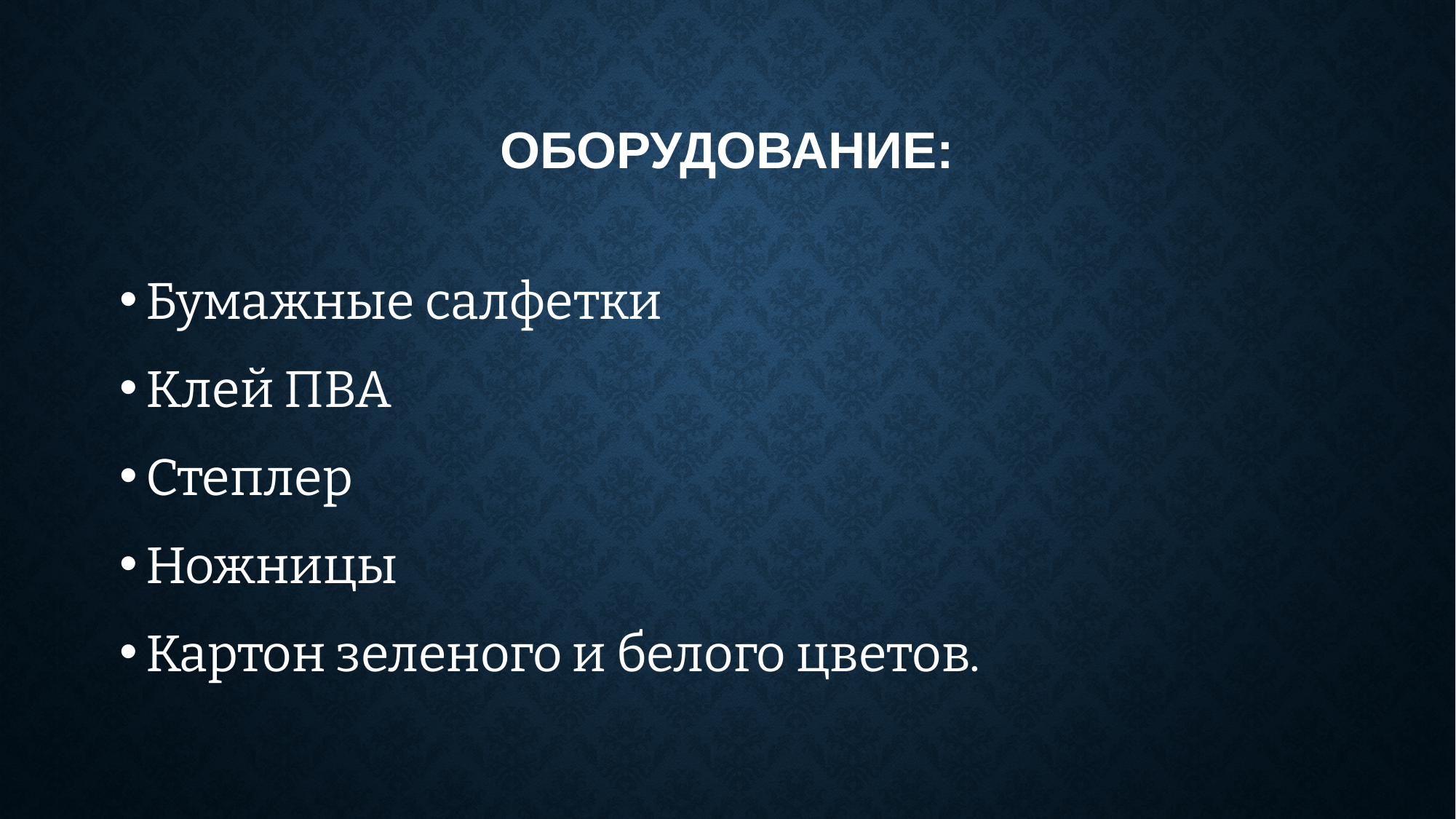

# Оборудование:
Бумажные салфетки
Клей ПВА
Степлер
Ножницы
Картон зеленого и белого цветов.